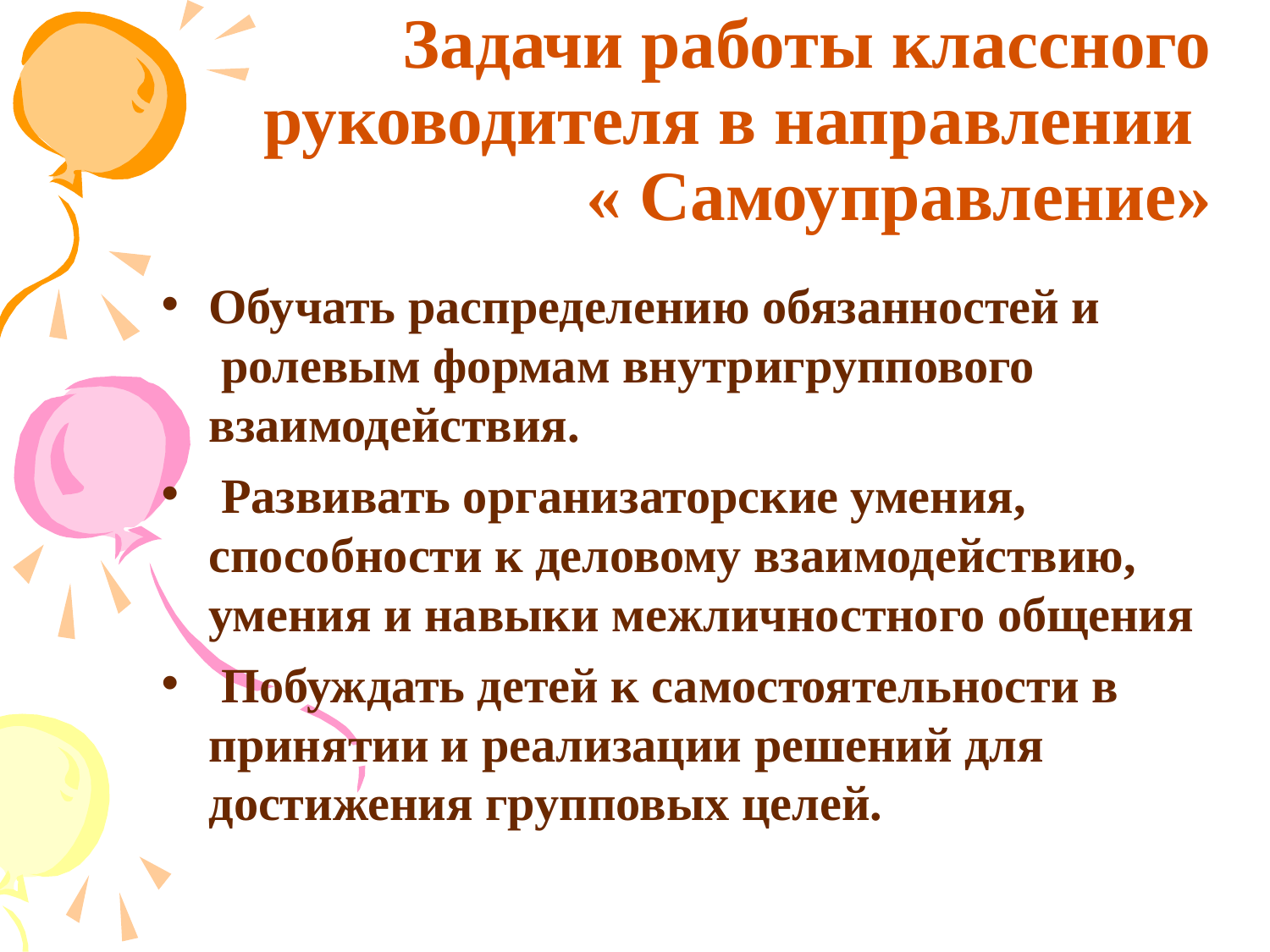

# Задачи работы классного руководителя в направлении « Самоуправление»
Обучать распределению обязанностей и          ролевым формам внутригруппового взаимодействия.
 Развивать организаторские умения,   способности к деловому взаимодействию, умения и навыки межличностного общения
 Побуждать детей к самостоятельности в принятии и реализации решений для достижения групповых целей.